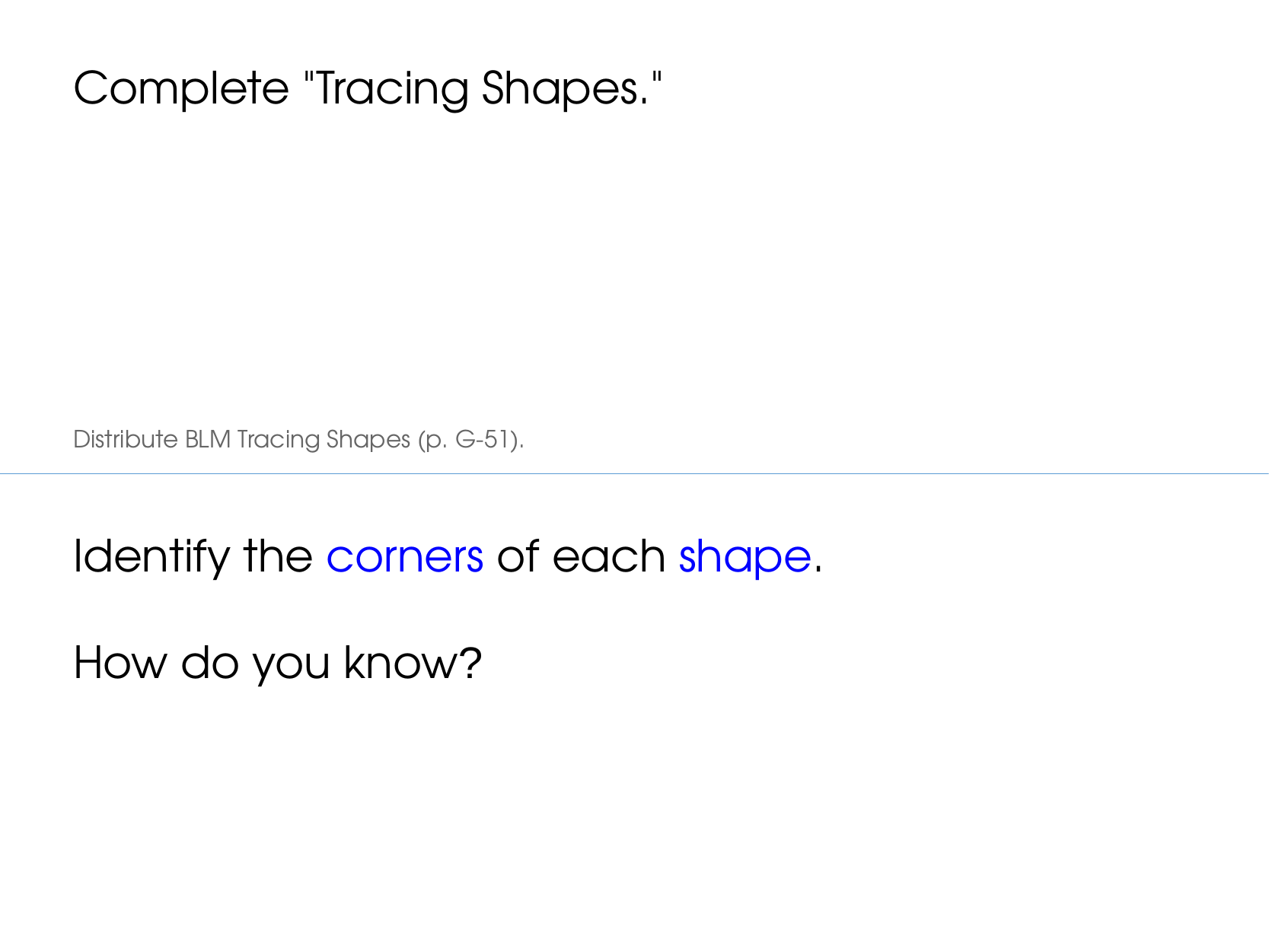

Complete "Tracing Shapes."
Distribute BLM Tracing Shapes (p. G-51).
Identify the corners of each shape.

How do you know?